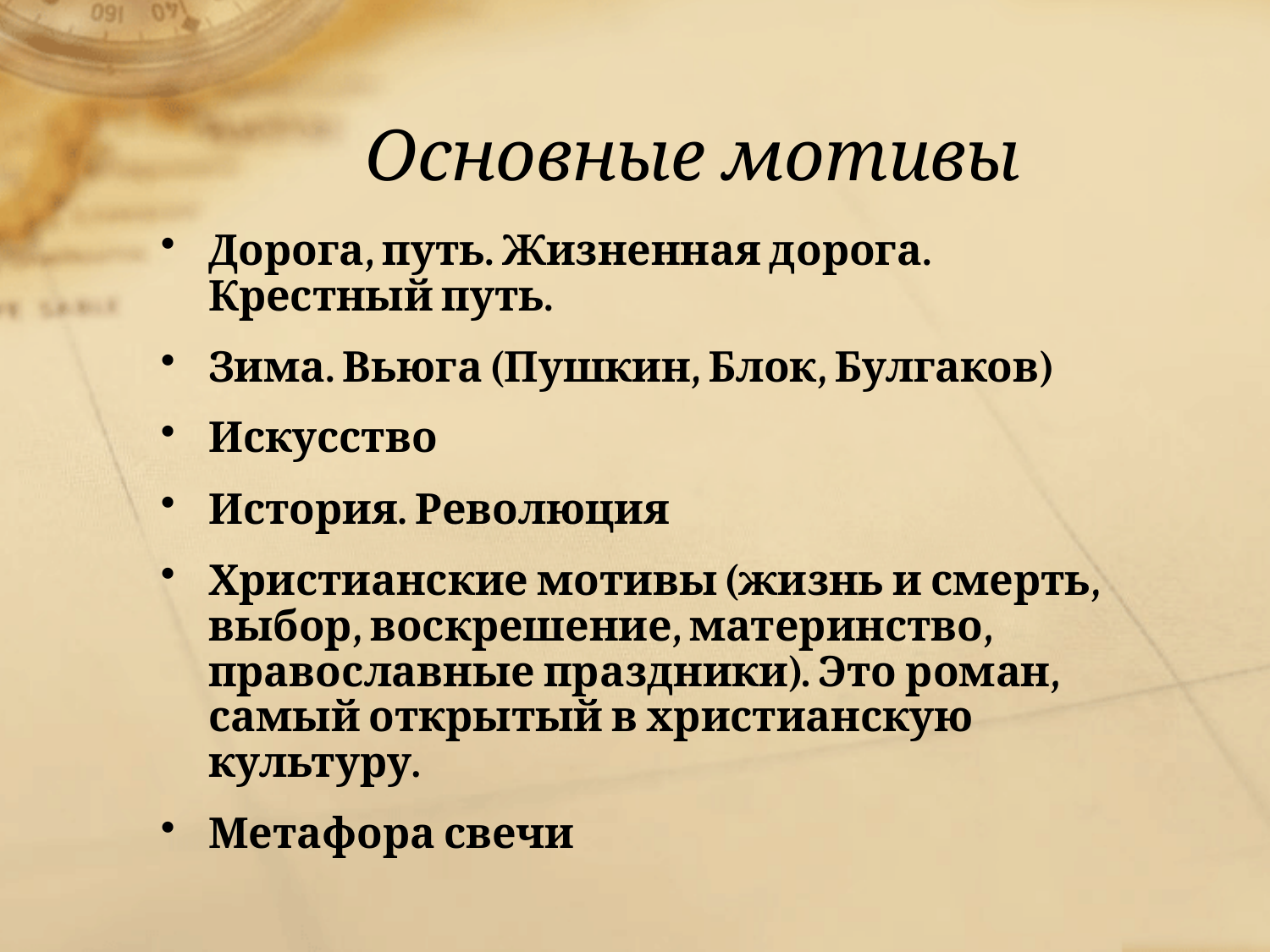

# Основные мотивы
Дорога, путь. Жизненная дорога. Крестный путь.
Зима. Вьюга (Пушкин, Блок, Булгаков)
Искусство
История. Революция
Христианские мотивы (жизнь и смерть, выбор, воскрешение, материнство, православные праздники). Это роман, самый открытый в христианскую культуру.
Метафора свечи